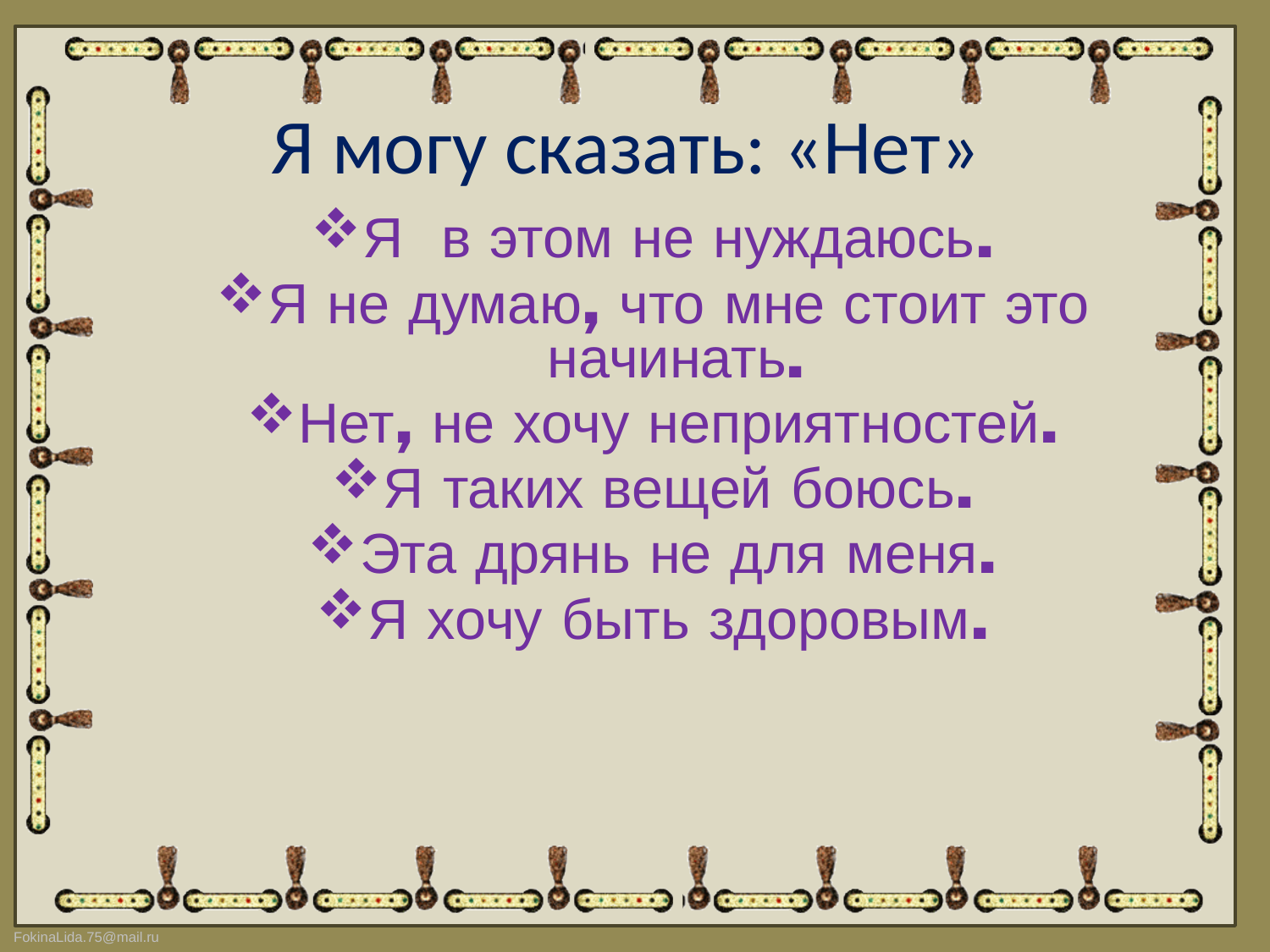

# Я могу сказать: «Нет»
Я  в этом не нуждаюсь.
Я не думаю, что мне стоит это начинать.
Нет, не хочу неприятностей.
Я таких вещей боюсь.
Эта дрянь не для меня.
Я хочу быть здоровым.